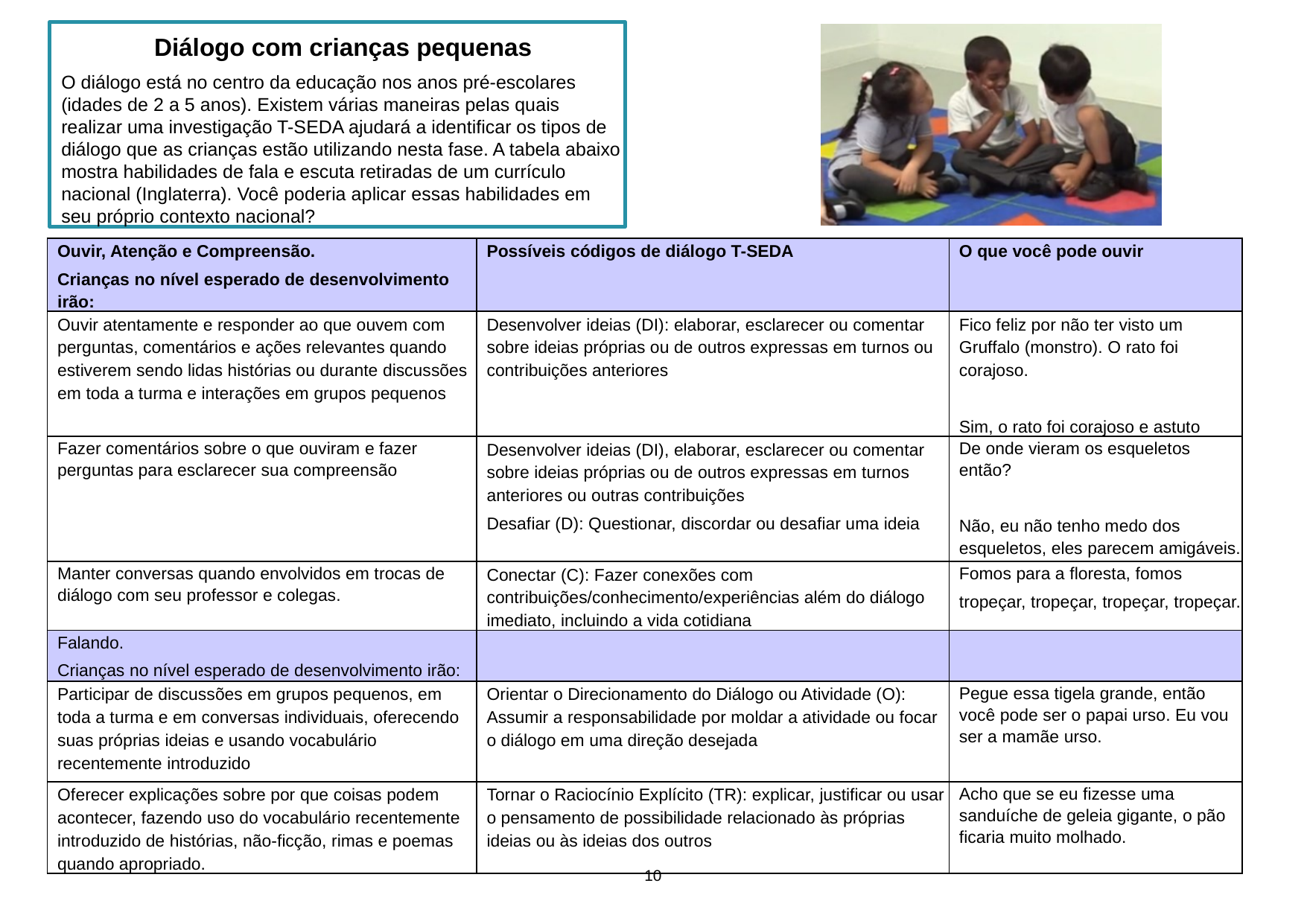

Diálogo com crianças pequenas
O diálogo está no centro da educação nos anos pré-escolares (idades de 2 a 5 anos). Existem várias maneiras pelas quais realizar uma investigação T-SEDA ajudará a identificar os tipos de diálogo que as crianças estão utilizando nesta fase. A tabela abaixo mostra habilidades de fala e escuta retiradas de um currículo nacional (Inglaterra). Você poderia aplicar essas habilidades em seu próprio contexto nacional?

| Ouvir, Atenção e Compreensão. Crianças no nível esperado de desenvolvimento irão: | Possíveis códigos de diálogo T-SEDA | O que você pode ouvir |
| --- | --- | --- |
| Ouvir atentamente e responder ao que ouvem com perguntas, comentários e ações relevantes quando estiverem sendo lidas histórias ou durante discussões em toda a turma e interações em grupos pequenos | Desenvolver ideias (DI): elaborar, esclarecer ou comentar sobre ideias próprias ou de outros expressas em turnos ou contribuições anteriores | Fico feliz por não ter visto um Gruffalo (monstro). O rato foi corajoso. Sim, o rato foi corajoso e astuto |
| Fazer comentários sobre o que ouviram e fazer perguntas para esclarecer sua compreensão | Desenvolver ideias (DI), elaborar, esclarecer ou comentar sobre ideias próprias ou de outros expressas em turnos anteriores ou outras contribuições Desafiar (D): Questionar, discordar ou desafiar uma ideia | De onde vieram os esqueletos então? Não, eu não tenho medo dos esqueletos, eles parecem amigáveis. |
| Manter conversas quando envolvidos em trocas de diálogo com seu professor e colegas. | Conectar (C): Fazer conexões com contribuições/conhecimento/experiências além do diálogo imediato, incluindo a vida cotidiana | Fomos para a floresta, fomos tropeçar, tropeçar, tropeçar, tropeçar. |
| Falando. Crianças no nível esperado de desenvolvimento irão: |  |  |
| Participar de discussões em grupos pequenos, em toda a turma e em conversas individuais, oferecendo suas próprias ideias e usando vocabulário recentemente introduzido | Orientar o Direcionamento do Diálogo ou Atividade (O): Assumir a responsabilidade por moldar a atividade ou focar o diálogo em uma direção desejada | Pegue essa tigela grande, então você pode ser o papai urso. Eu vou ser a mamãe urso. |
| Oferecer explicações sobre por que coisas podem acontecer, fazendo uso do vocabulário recentemente introduzido de histórias, não-ficção, rimas e poemas quando apropriado. | Tornar o Raciocínio Explícito (TR): explicar, justificar ou usar o pensamento de possibilidade relacionado às próprias ideias ou às ideias dos outros | Acho que se eu fizesse uma sanduíche de geleia gigante, o pão ficaria muito molhado. |
10